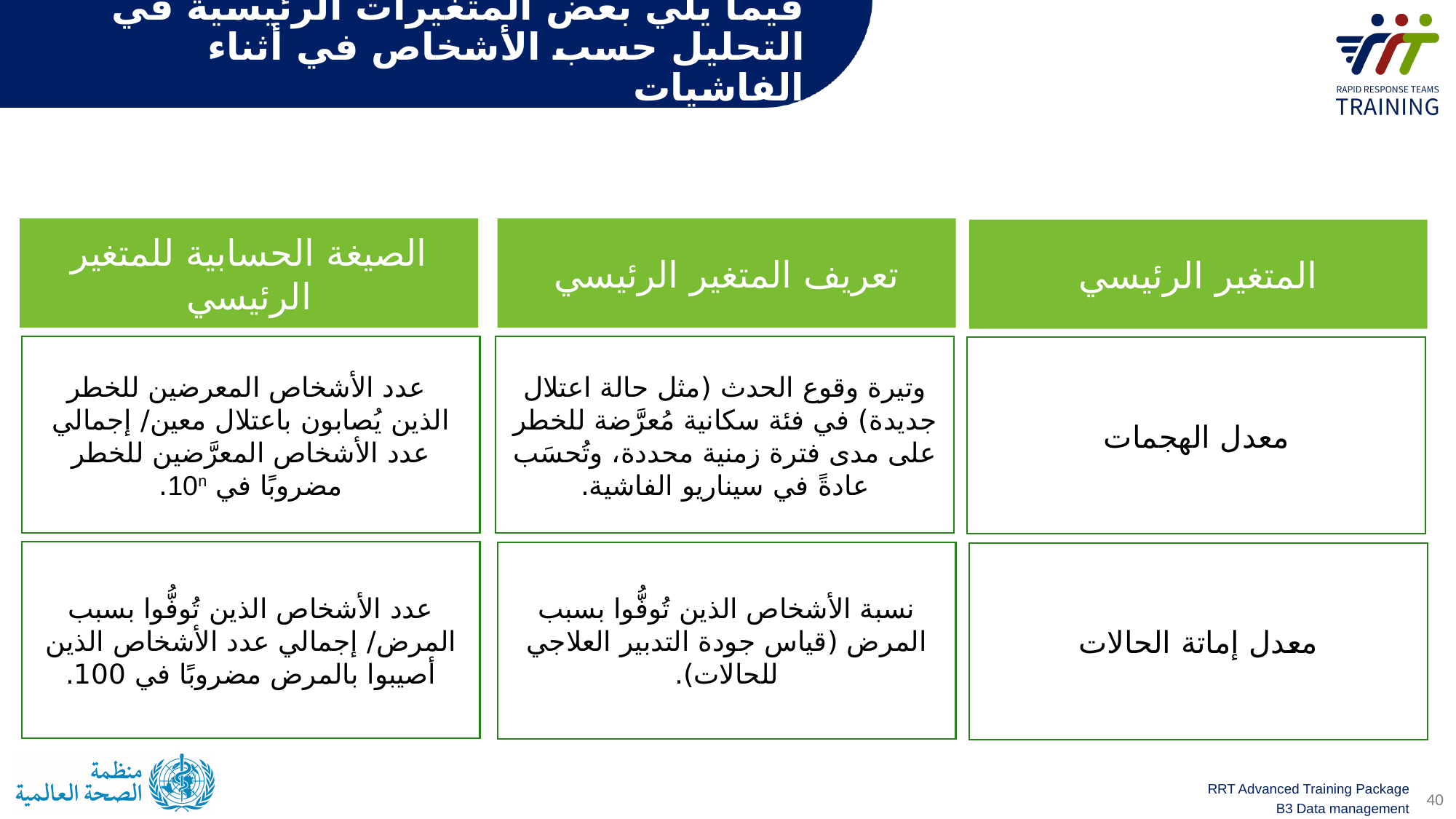

فيما يلي بعض المتغيرات الرئيسية في التحليل حسب الأشخاص في أثناء الفاشيات

الصيغة الحسابية للمتغير الرئيسي

تعريف المتغير الرئيسي

المتغير الرئيسي

 عدد الأشخاص المعرضين للخطر الذين يُصابون باعتلال معين/ إجمالي عدد الأشخاص المعرَّضين للخطر مضروبًا في 10n.

وتيرة وقوع الحدث (مثل حالة اعتلال جديدة) في فئة سكانية مُعرَّضة للخطر على مدى فترة زمنية محددة، وتُحسَب عادةً في سيناريو الفاشية.

معدل الهجمات

عدد الأشخاص الذين تُوفُّوا بسبب المرض/ إجمالي عدد الأشخاص الذين أصيبوا بالمرض مضروبًا في 100.

نسبة الأشخاص الذين تُوفُّوا بسبب المرض (قياس جودة التدبير العلاجي للحالات).

معدل إماتة الحالات